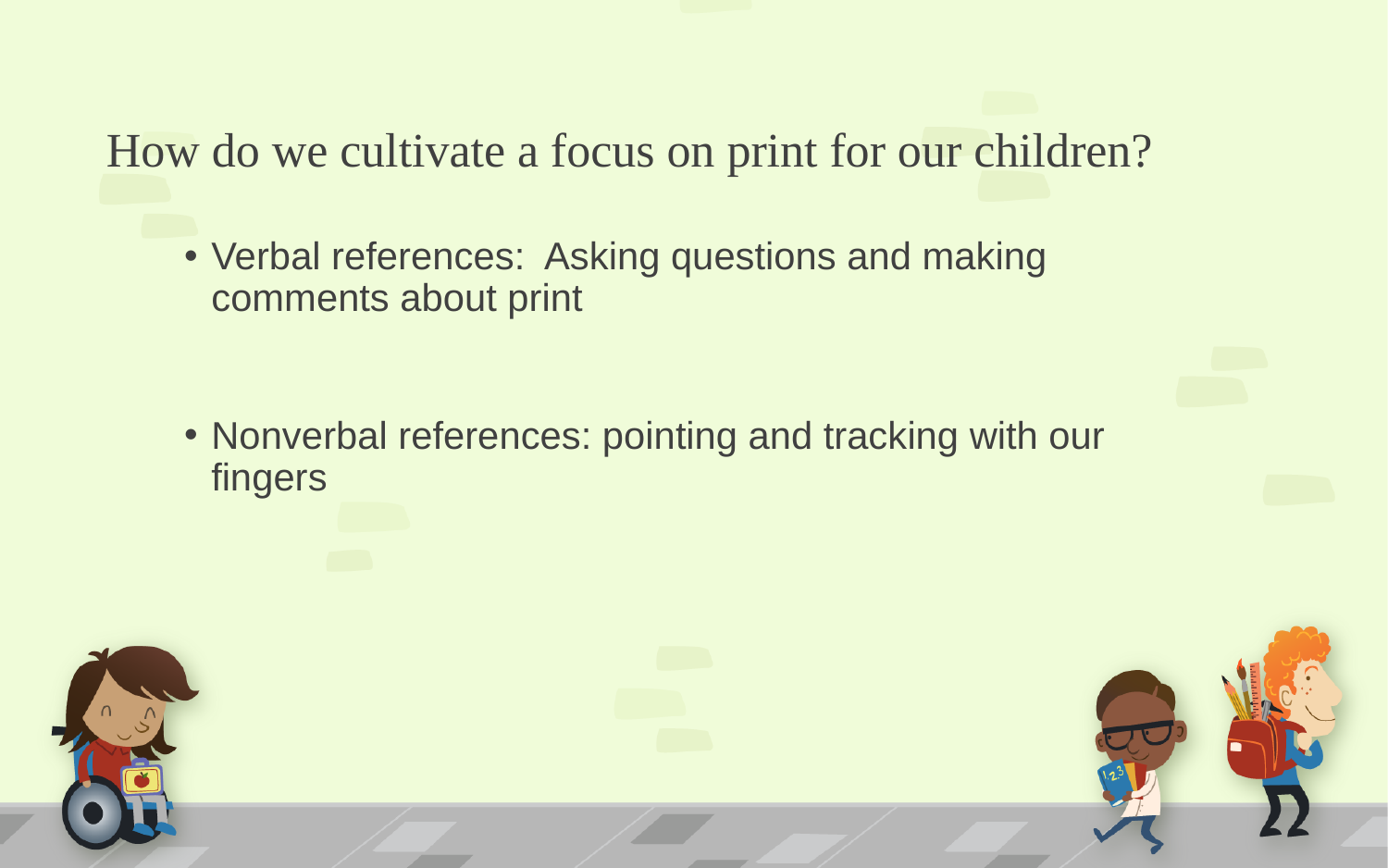

# How do we cultivate a focus on print for our children?
Verbal references:  Asking questions and making comments about print

Nonverbal references: pointing and tracking with our fingers